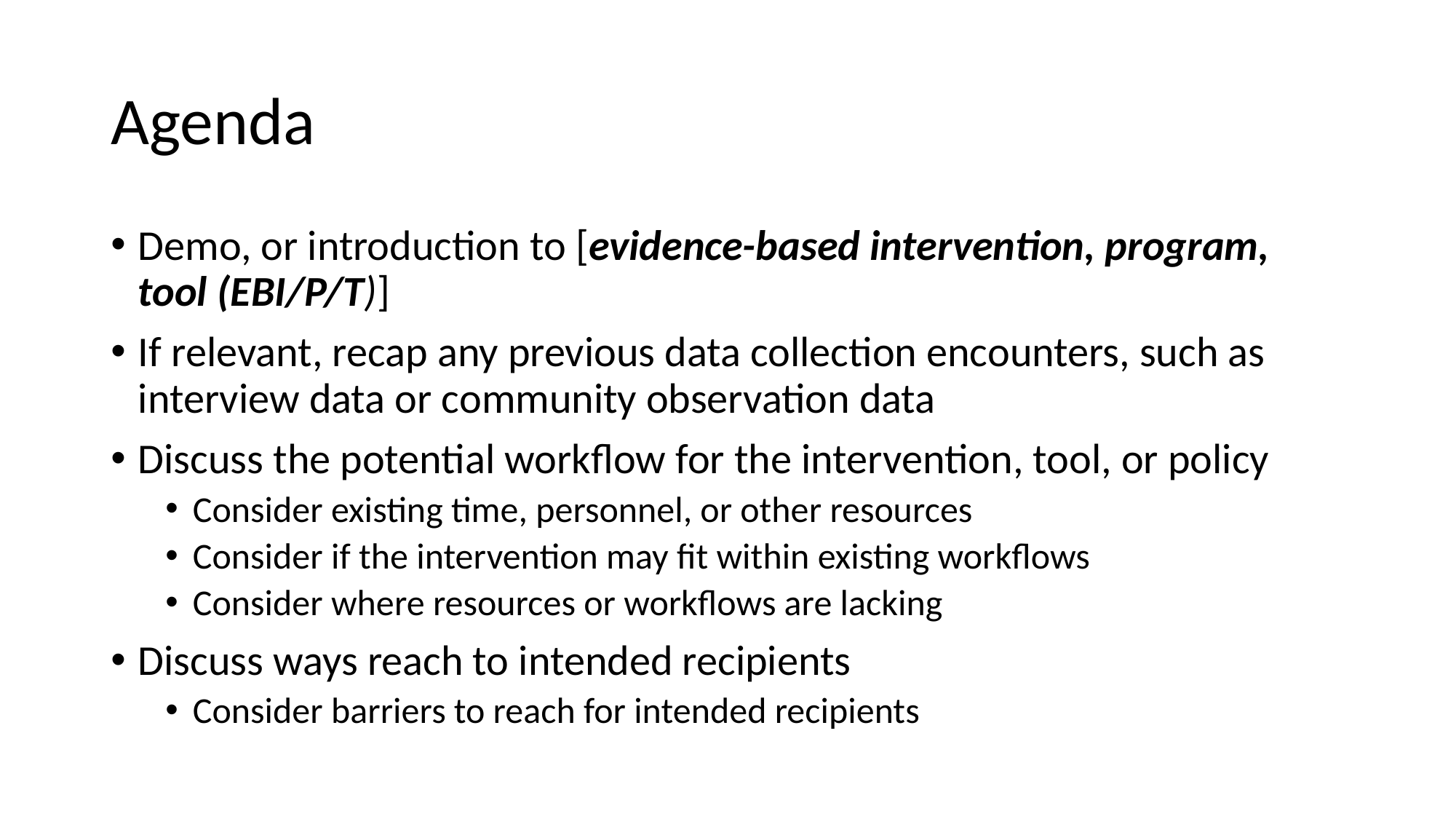

# Agenda
Demo, or introduction to [evidence-based intervention, program, tool (EBI/P/T)]
If relevant, recap any previous data collection encounters, such as interview data or community observation data
Discuss the potential workflow for the intervention, tool, or policy
Consider existing time, personnel, or other resources
Consider if the intervention may fit within existing workflows
Consider where resources or workflows are lacking
Discuss ways reach to intended recipients
Consider barriers to reach for intended recipients